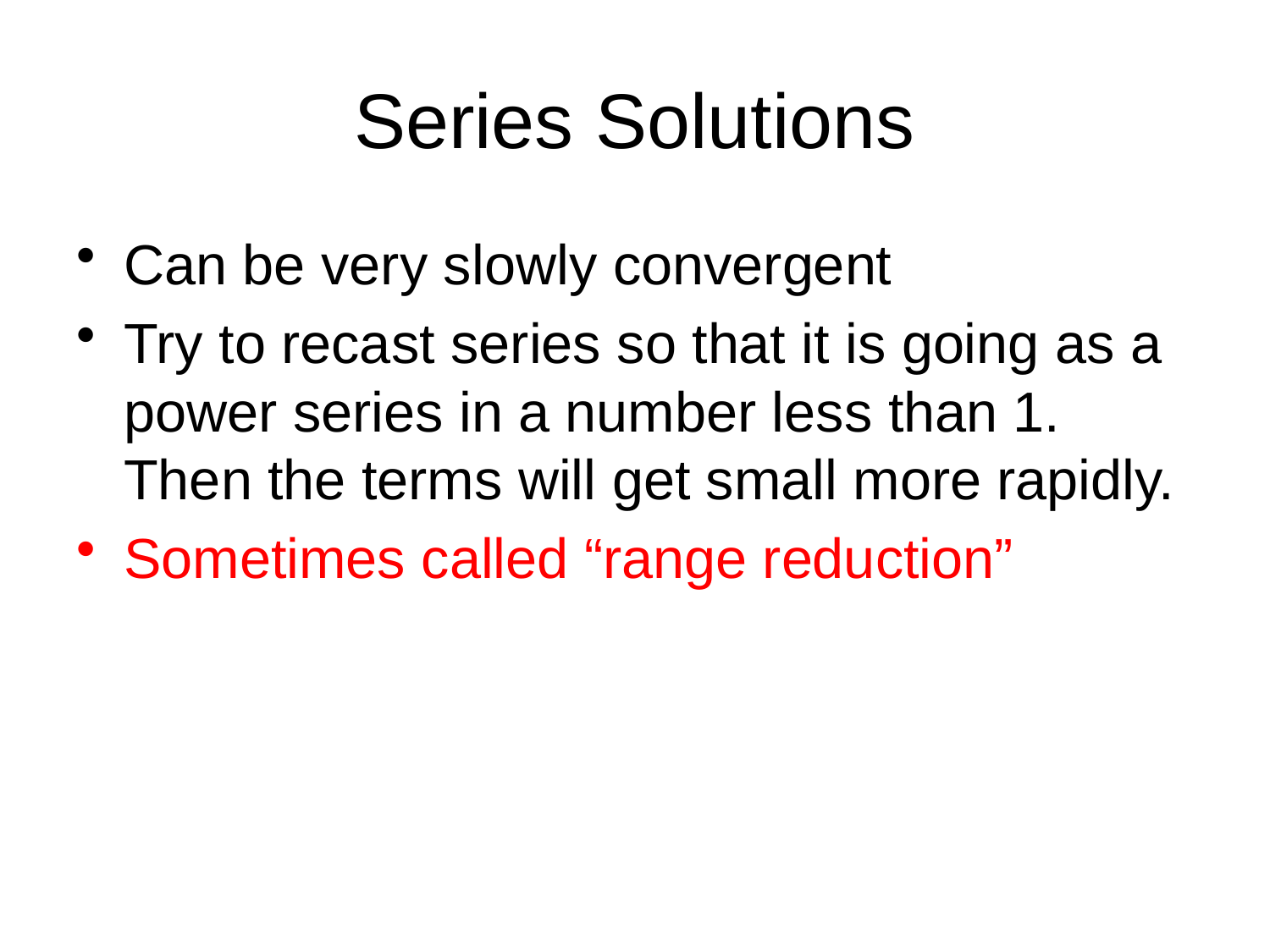

# Series Solutions
Can be very slowly convergent
Try to recast series so that it is going as a power series in a number less than 1.  Then the terms will get small more rapidly.
Sometimes called “range reduction”